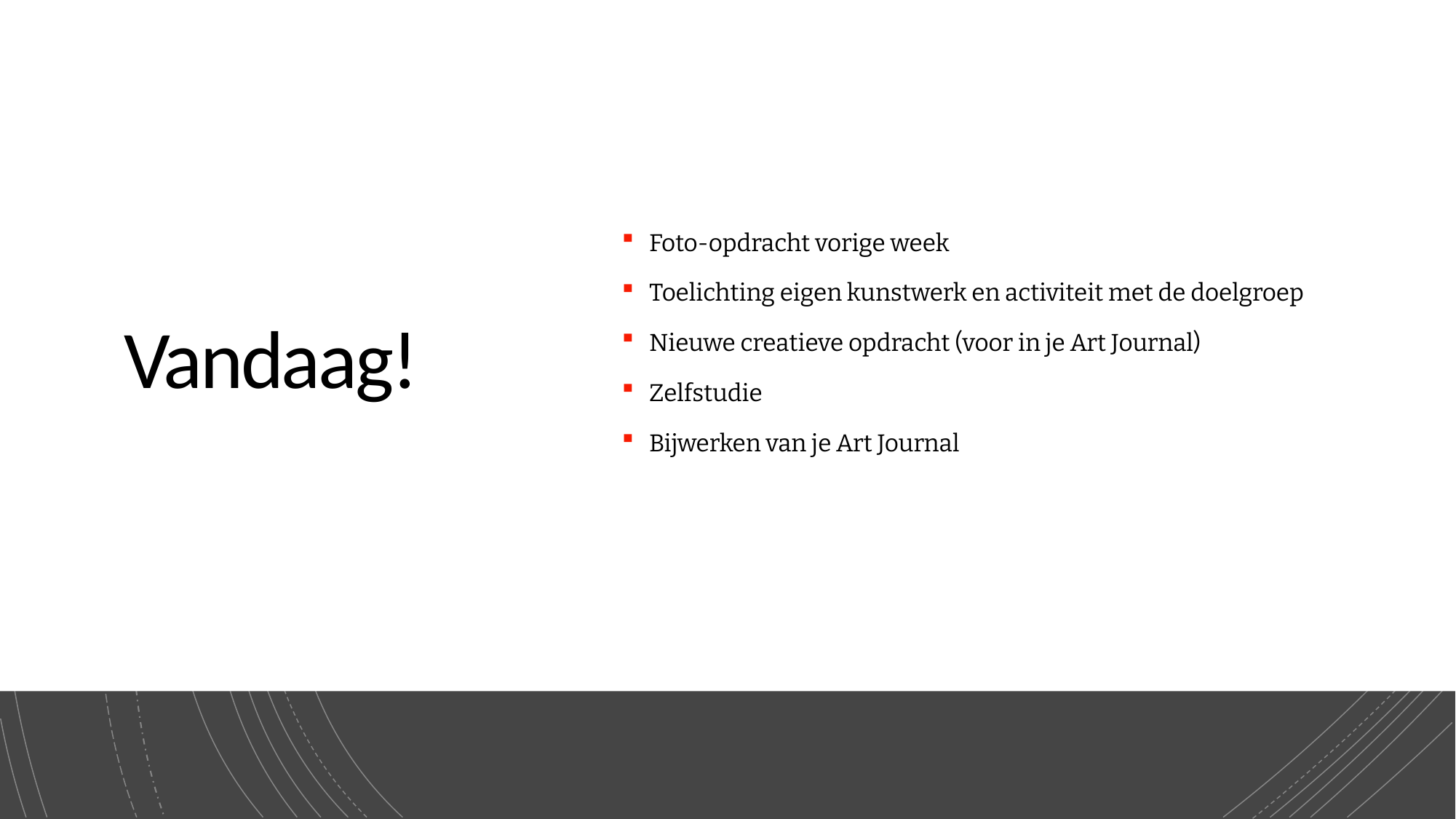

# Vandaag!
Foto-opdracht vorige week
Toelichting eigen kunstwerk en activiteit met de doelgroep
Nieuwe creatieve opdracht (voor in je Art Journal)
Zelfstudie
Bijwerken van je Art Journal